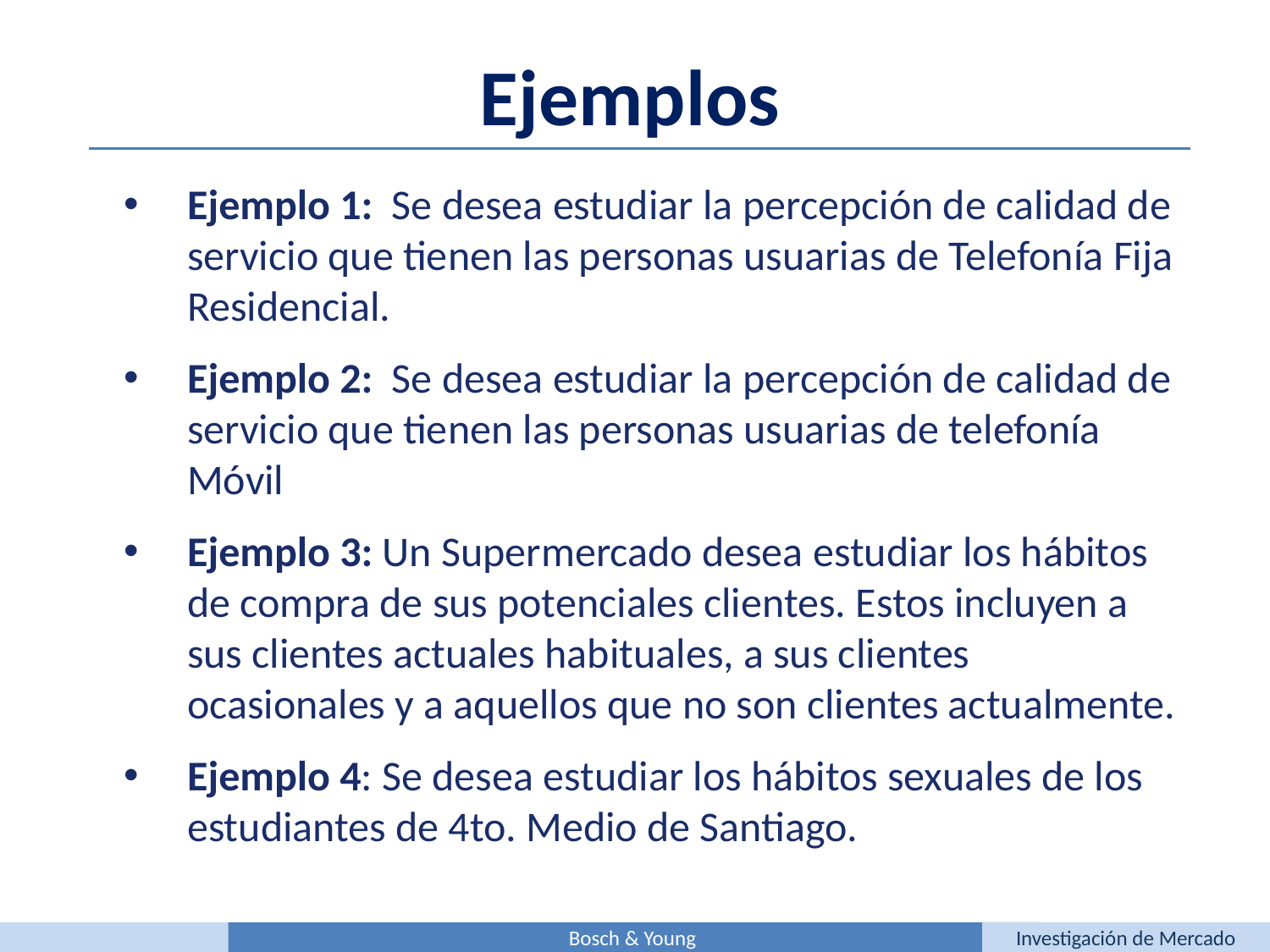

Ejemplos
Ejemplo 1:  Se desea estudiar la percepción de calidad de servicio que tienen las personas usuarias de Telefonía Fija Residencial.

Ejemplo 2:  Se desea estudiar la percepción de calidad de servicio que tienen las personas usuarias de telefonía Móvil

Ejemplo 3: Un Supermercado desea estudiar los hábitos de compra de sus potenciales clientes. Estos incluyen a sus clientes actuales habituales, a sus clientes ocasionales y a aquellos que no son clientes actualmente.

Ejemplo 4: Se desea estudiar los hábitos sexuales de los estudiantes de 4to. Medio de Santiago.

Bosch & Young
Investigación de Mercado